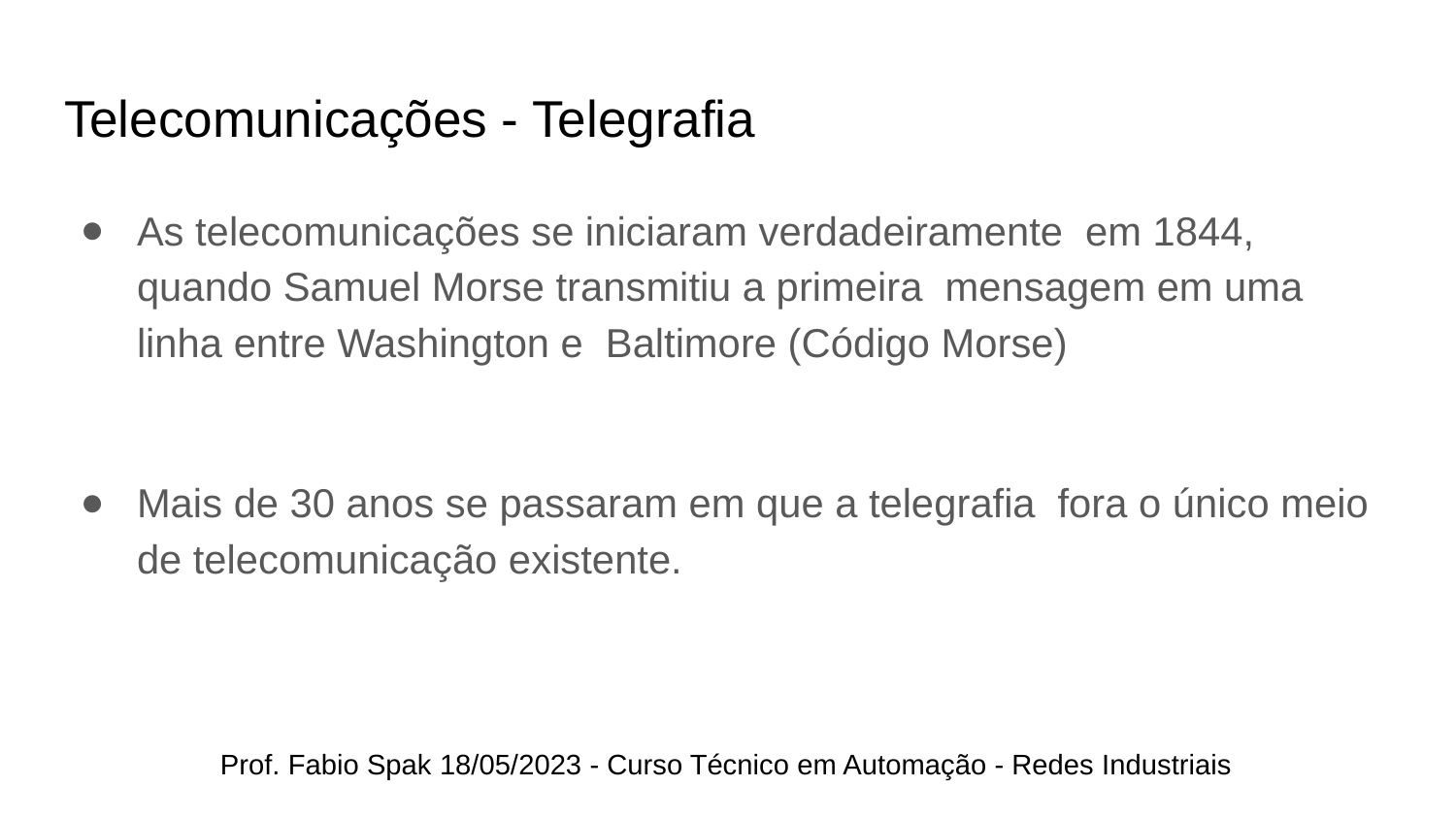

# Telecomunicações - Telegrafia

As telecomunicações se iniciaram verdadeiramente  em 1844, quando Samuel Morse transmitiu a primeira  mensagem em uma linha entre Washington e  Baltimore (Código Morse)

Mais de 30 anos se passaram em que a telegrafia  fora o único meio de telecomunicação existente.
Prof. Fabio Spak 18/05/2023 - Curso Técnico em Automação - Redes Industriais